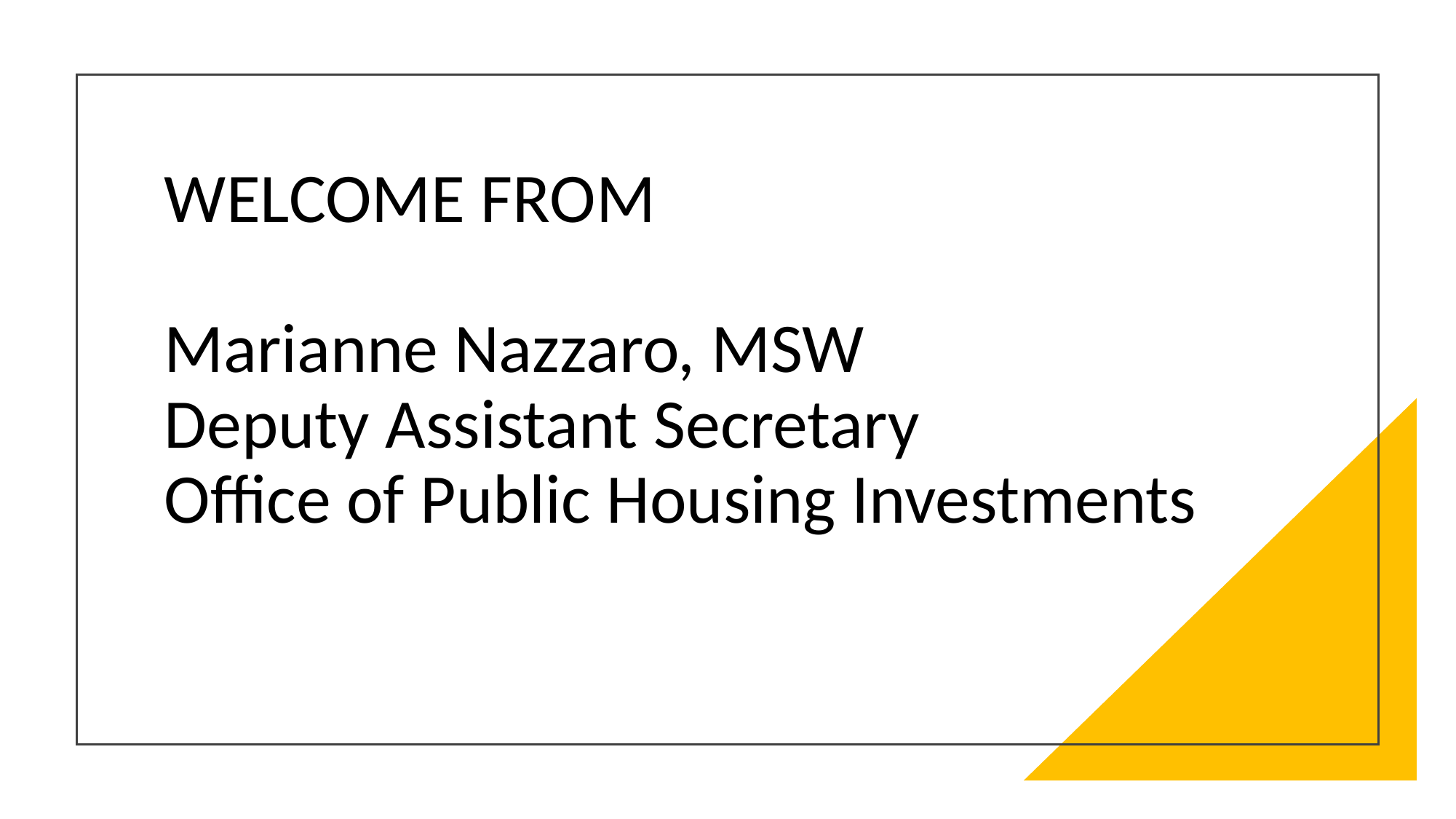

# WELCOME FROM Marianne Nazzaro, MSW Deputy Assistant Secretary Office of Public Housing Investments